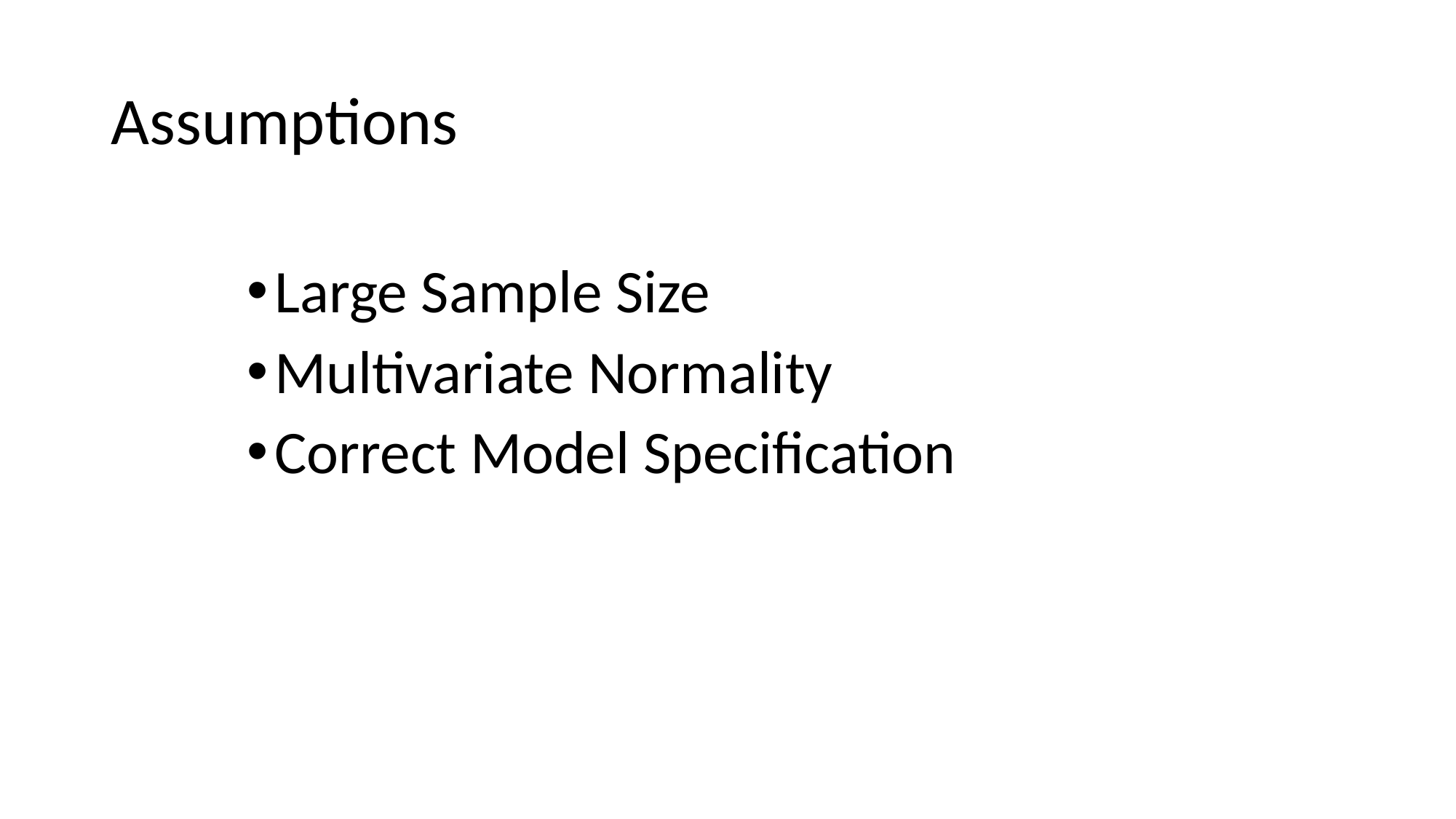

# Assumptions
Large Sample Size
Multivariate Normality
Correct Model Specification